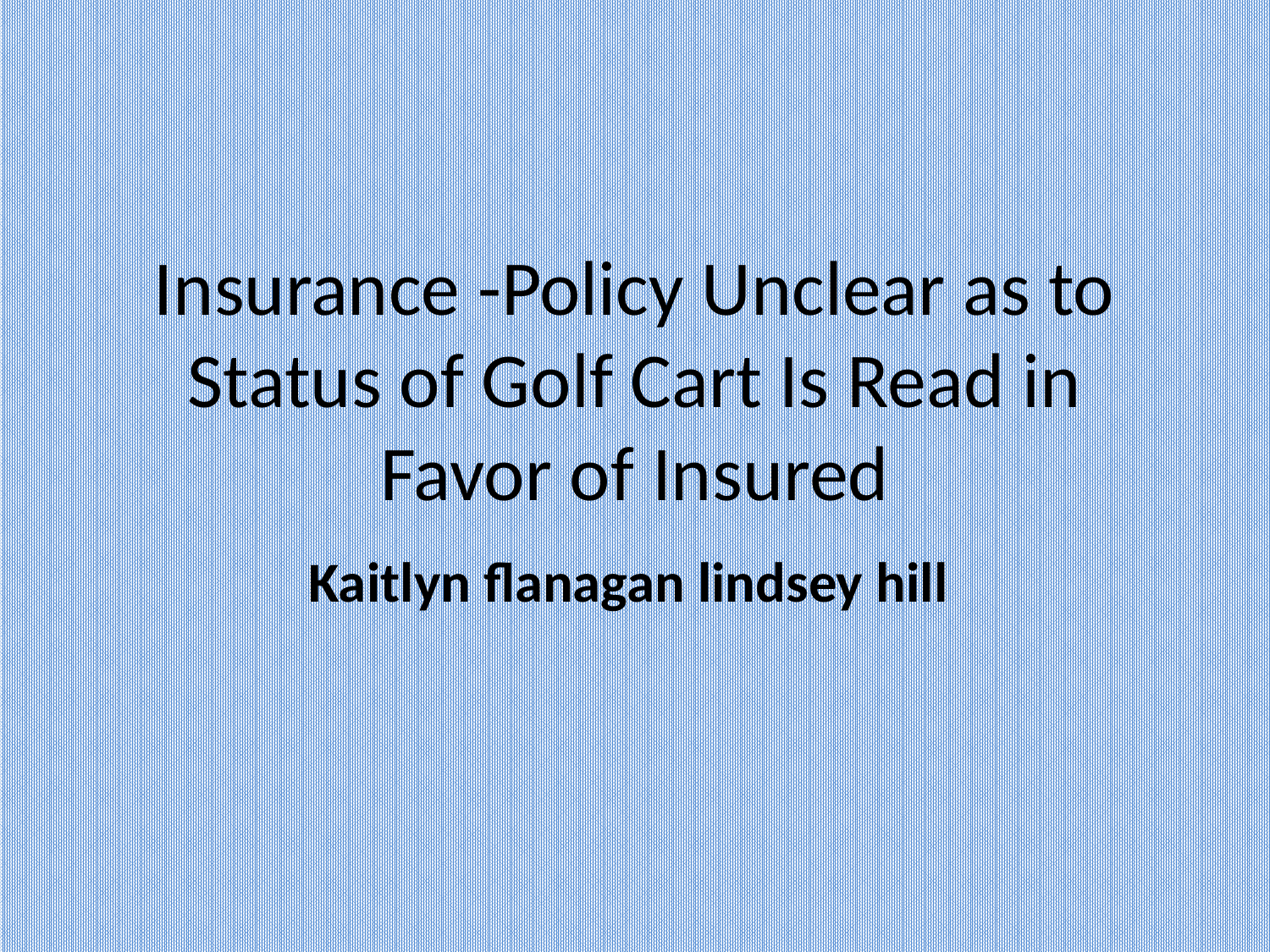

# Insurance -Policy Unclear as to Status of Golf Cart Is Read in Favor of Insured
Kaitlyn flanagan lindsey hill